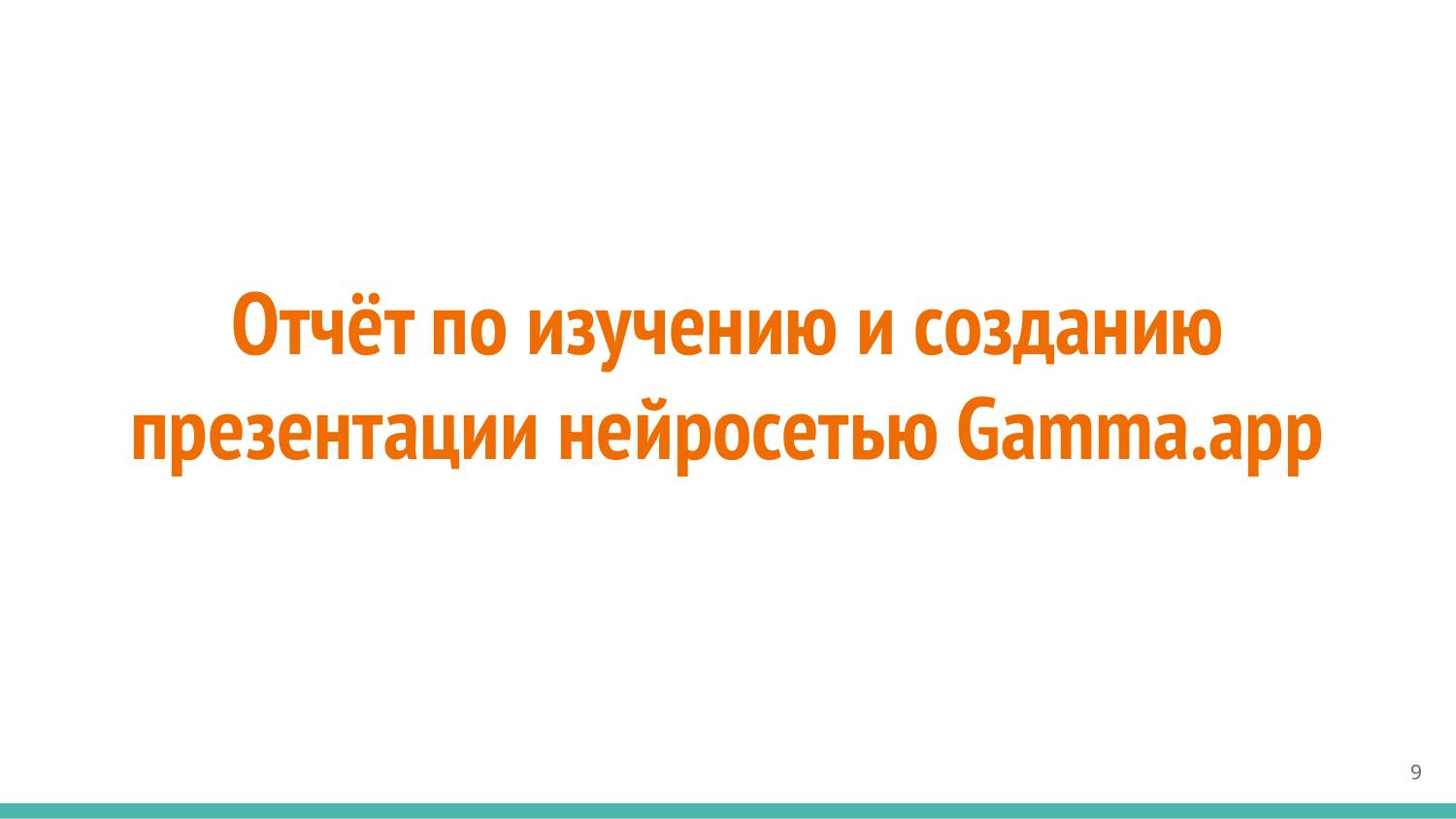

# Отчёт по изучению и созданию презентации нейросетью Gamma.app

9